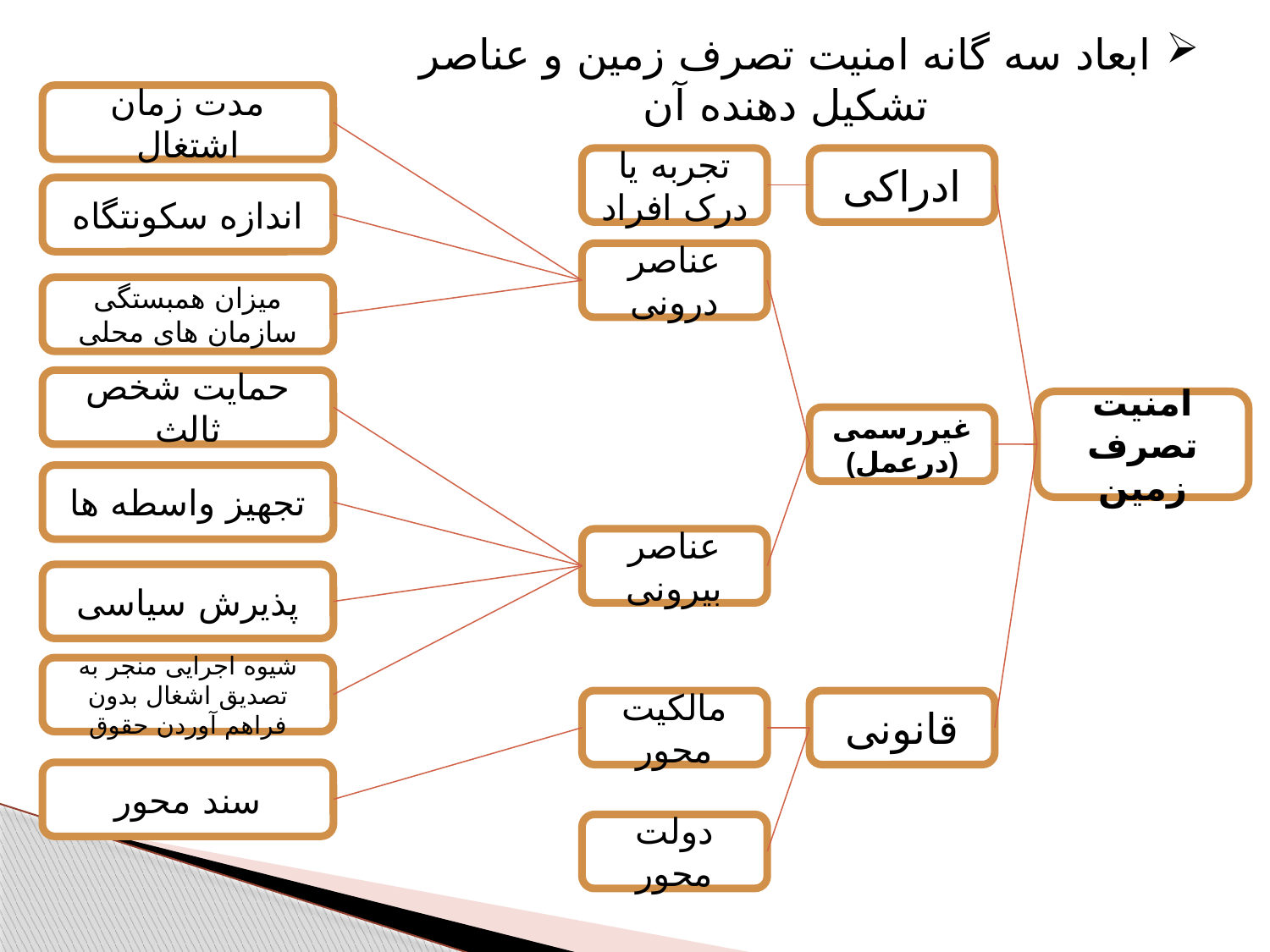

ابعاد سه گانه امنیت تصرف زمین و عناصر تشکیل دهنده آن
مدت زمان اشتغال
تجربه یا درک افراد
ادراکی
اندازه سکونتگاه
عناصر درونی
میزان همبستگی سازمان های محلی
حمایت شخص ثالث
امنیت تصرف زمین
غیررسمی
(درعمل)
تجهیز واسطه ها
عناصر بیرونی
پذیرش سیاسی
شیوه اجرایی منجر به تصدیق اشغال بدون فراهم آوردن حقوق
مالکیت محور
قانونی
سند محور
دولت محور